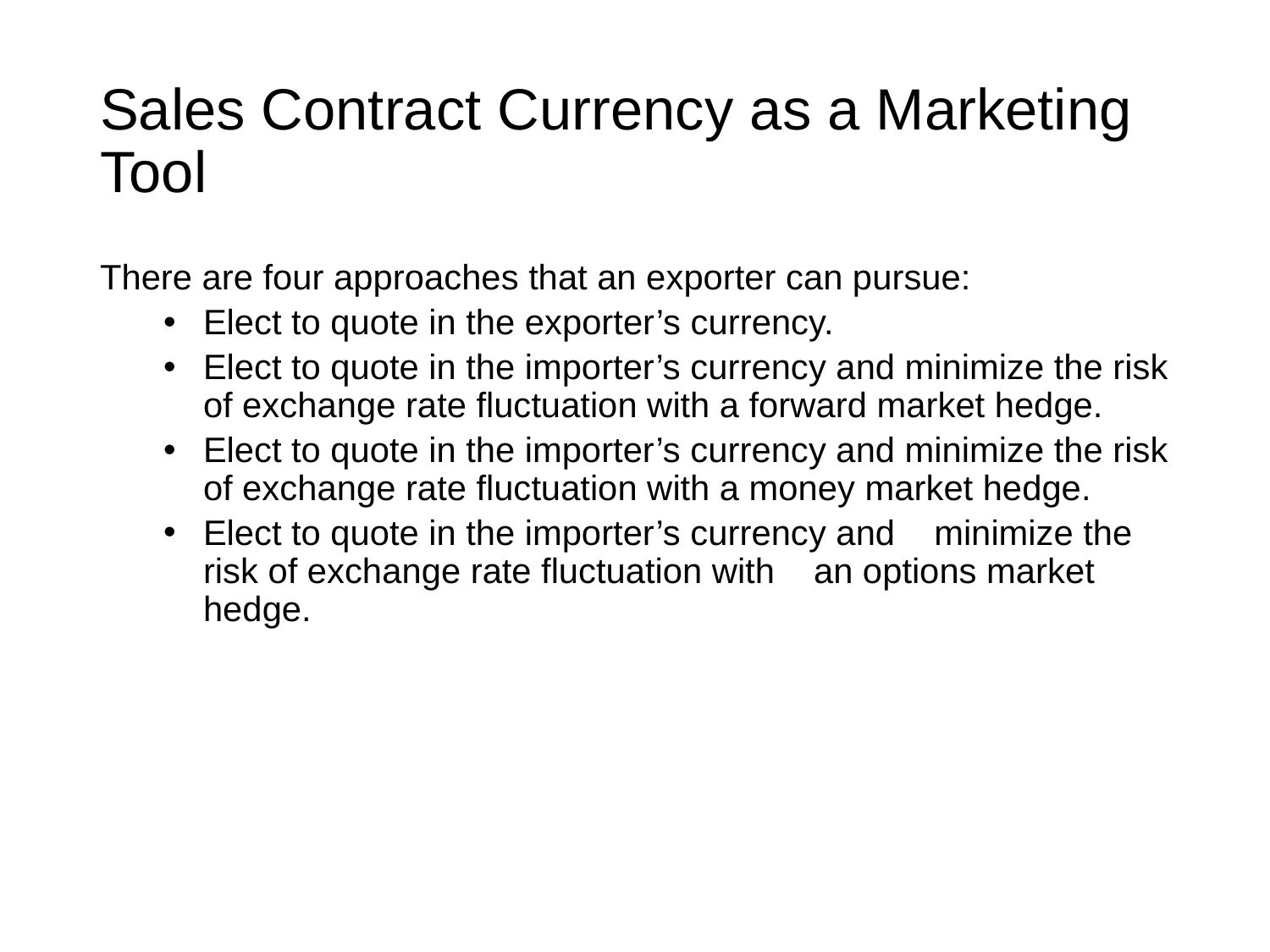

# Sales Contract Currency as a Marketing Tool
There are four approaches that an exporter can pursue:
Elect to quote in the exporter’s currency.
Elect to quote in the importer’s currency and minimize the risk of exchange rate fluctuation with a forward market hedge.
Elect to quote in the importer’s currency and minimize the risk of exchange rate fluctuation with a money market hedge.
Elect to quote in the importer’s currency and    minimize the risk of exchange rate fluctuation with    an options market hedge.